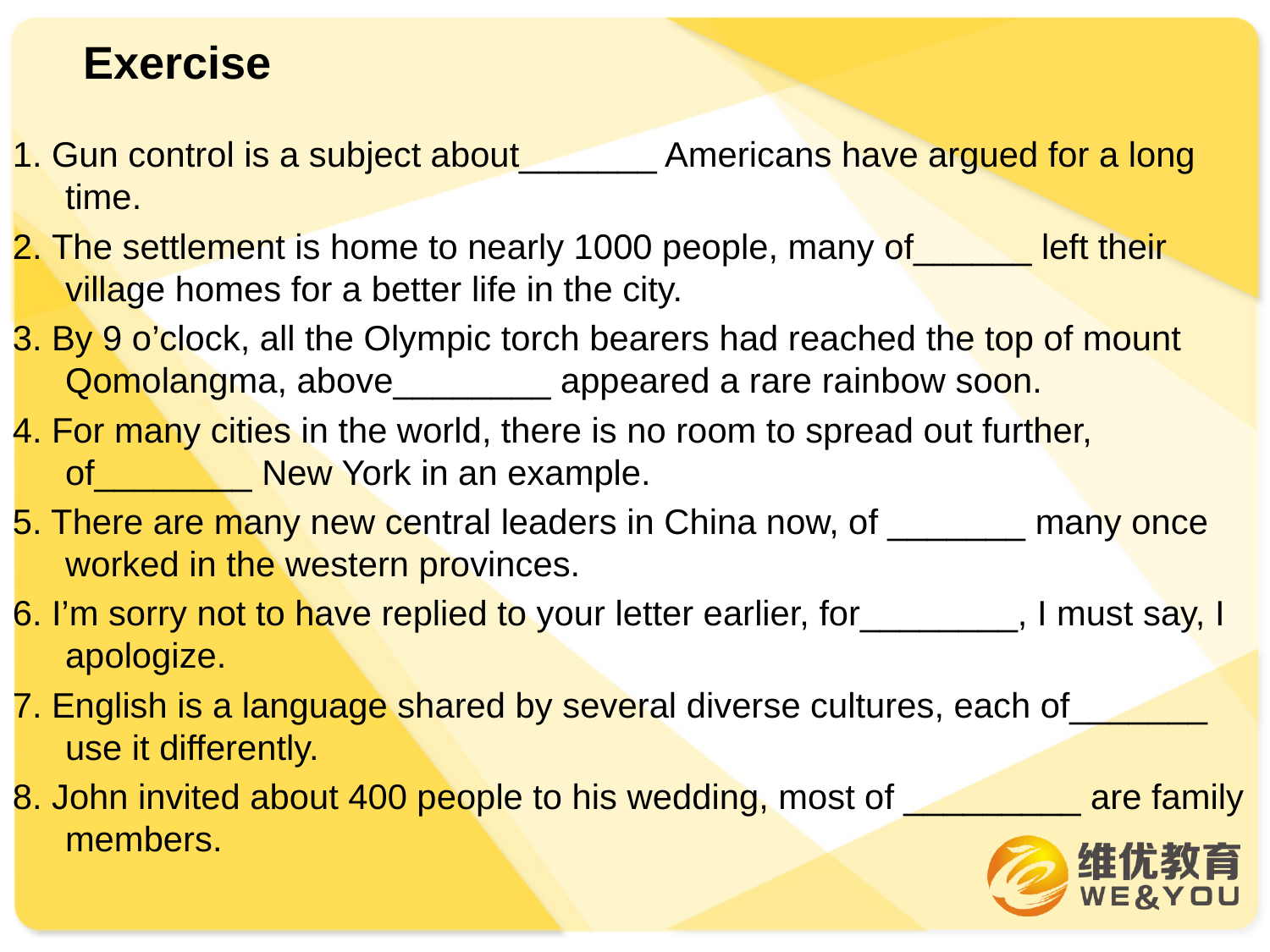

Exercise
1. Gun control is a subject about_______ Americans have argued for a long time.
2. The settlement is home to nearly 1000 people, many of______ left their village homes for a better life in the city.
3. By 9 o’clock, all the Olympic torch bearers had reached the top of mount Qomolangma, above________ appeared a rare rainbow soon.
4. For many cities in the world, there is no room to spread out further, of________ New York in an example.
5. There are many new central leaders in China now, of _______ many once worked in the western provinces.
6. I’m sorry not to have replied to your letter earlier, for________, I must say, I apologize.
7. English is a language shared by several diverse cultures, each of_______ use it differently.
8. John invited about 400 people to his wedding, most of _________ are family members.